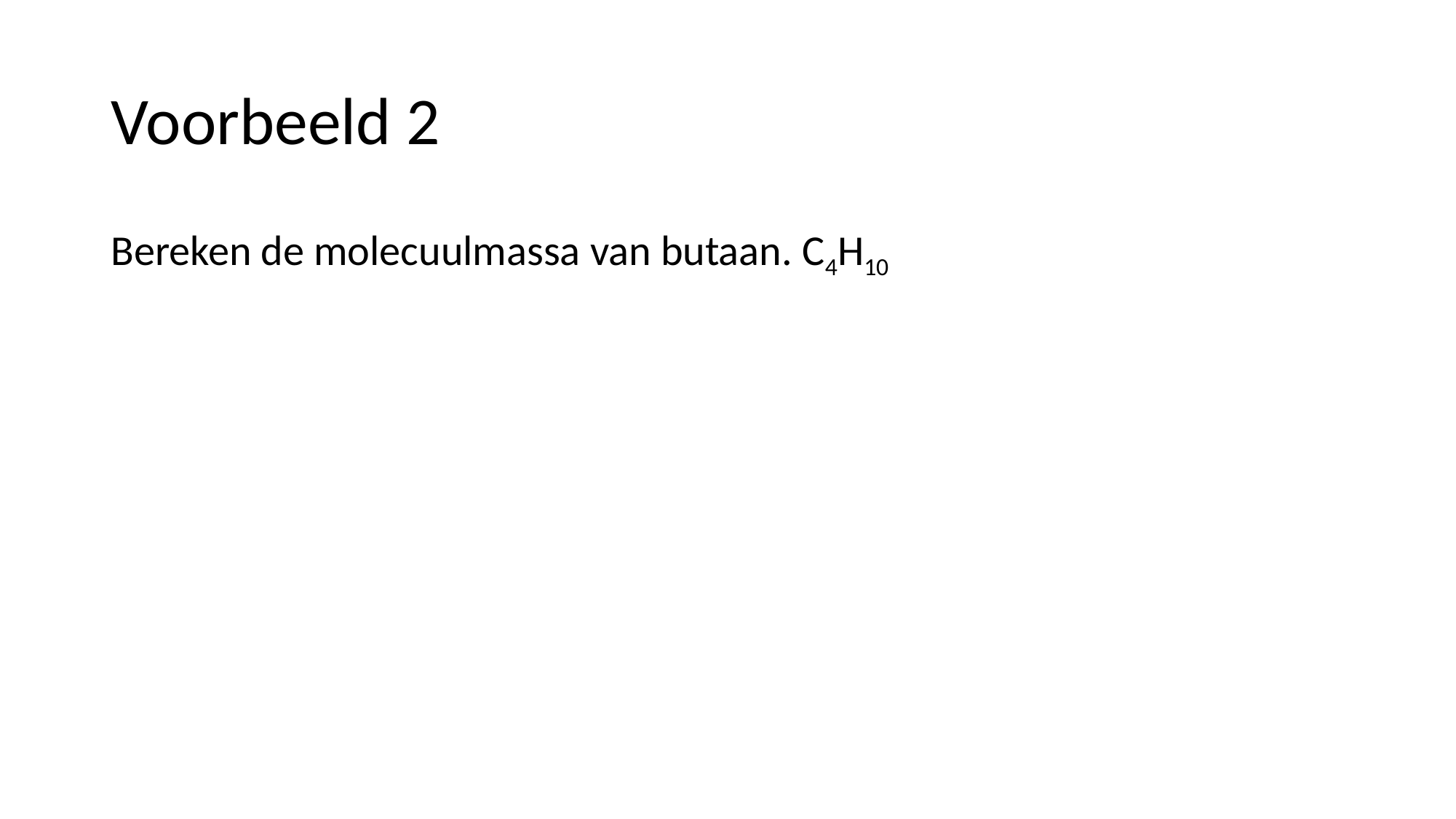

# Voorbeeld 2
Bereken de molecuulmassa van butaan. C4H10